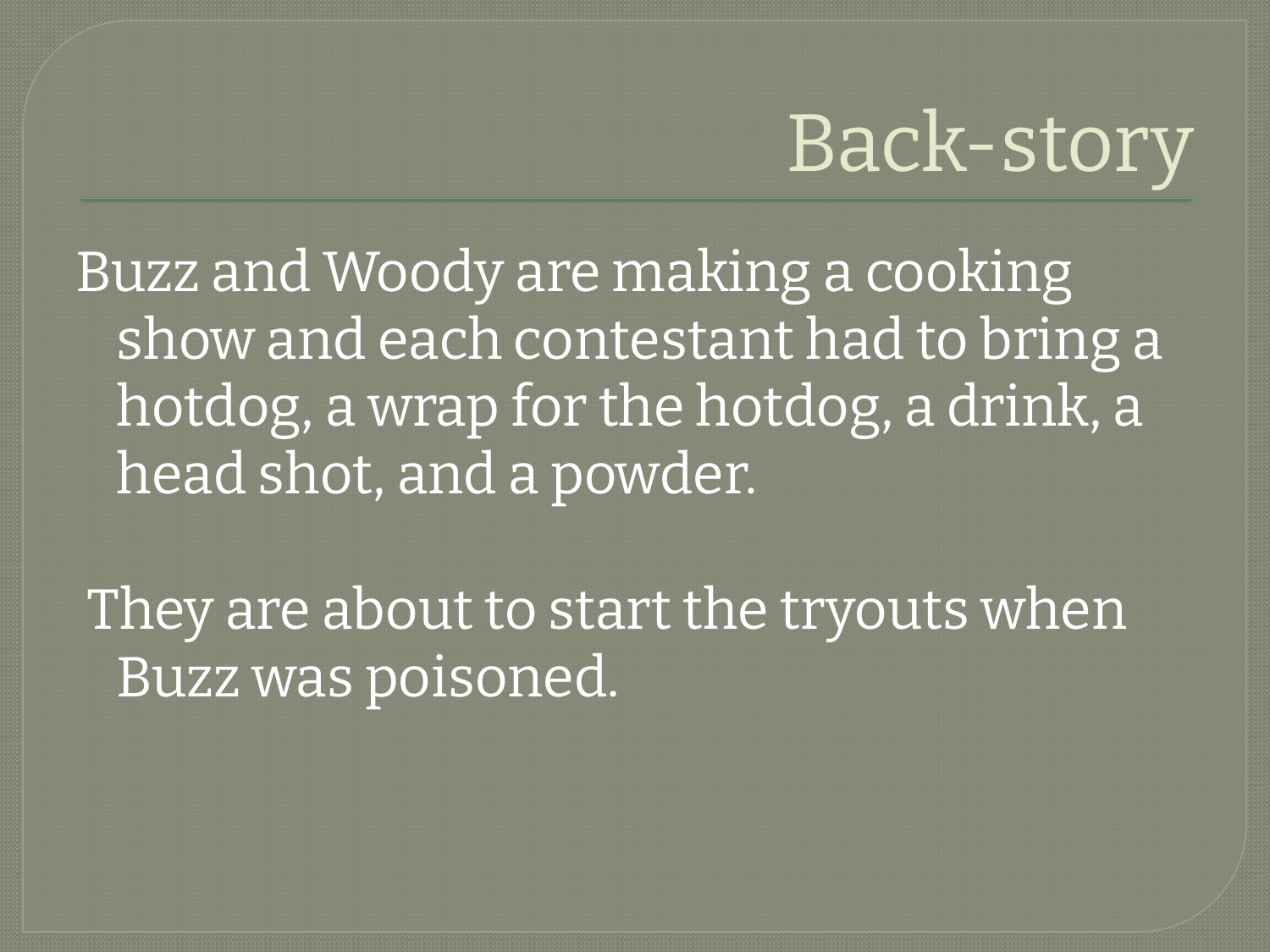

# Back-story
Buzz and Woody are making a cooking show and each contestant had to bring a hotdog, a wrap for the hotdog, a drink, a head shot, and a powder.

 They are about to start the tryouts when Buzz was poisoned.